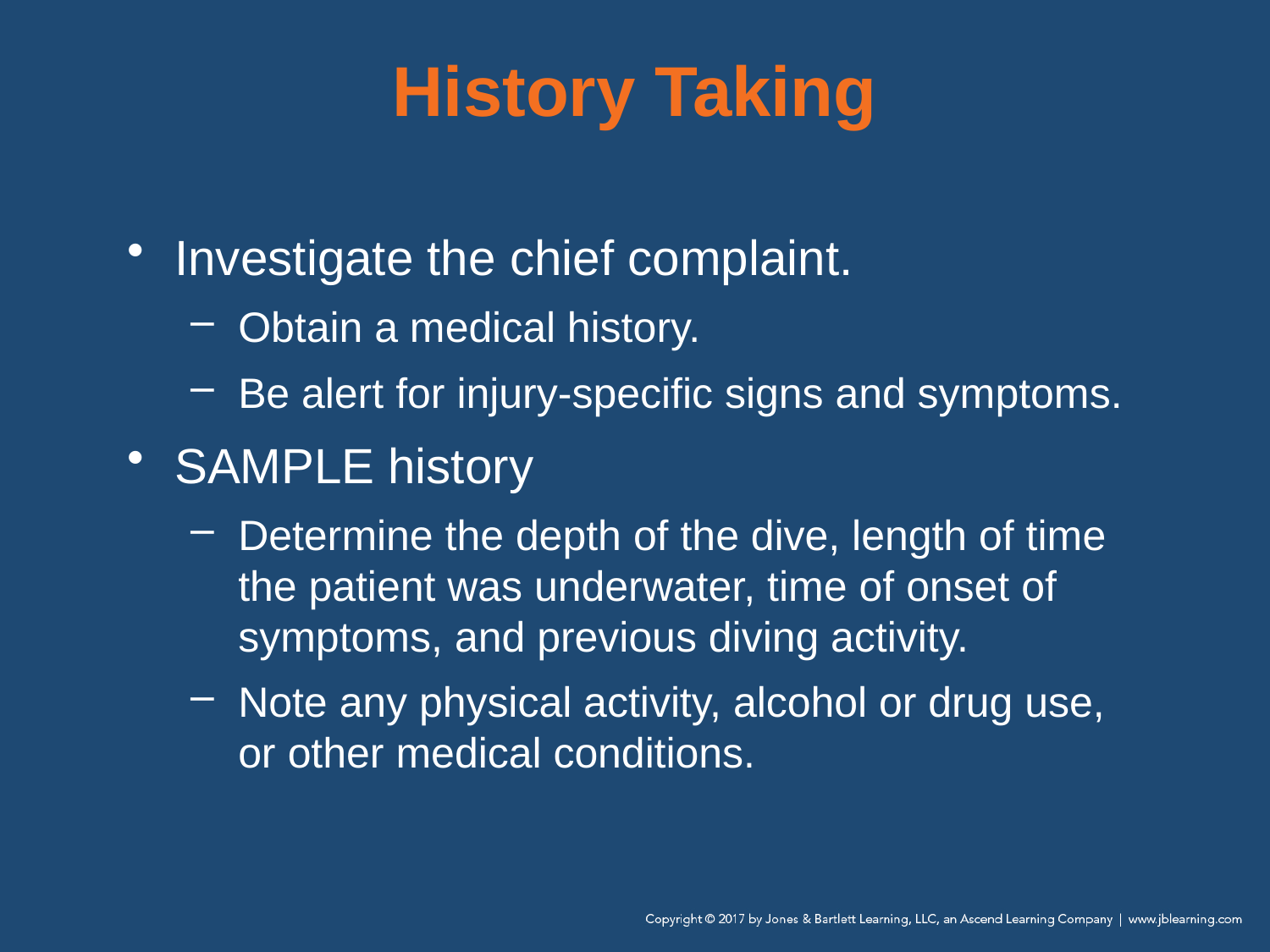

# History Taking
Investigate the chief complaint.
Obtain a medical history.
Be alert for injury-specific signs and symptoms.
SAMPLE history
Determine the depth of the dive, length of time the patient was underwater, time of onset of symptoms, and previous diving activity.
Note any physical activity, alcohol or drug use, or other medical conditions.